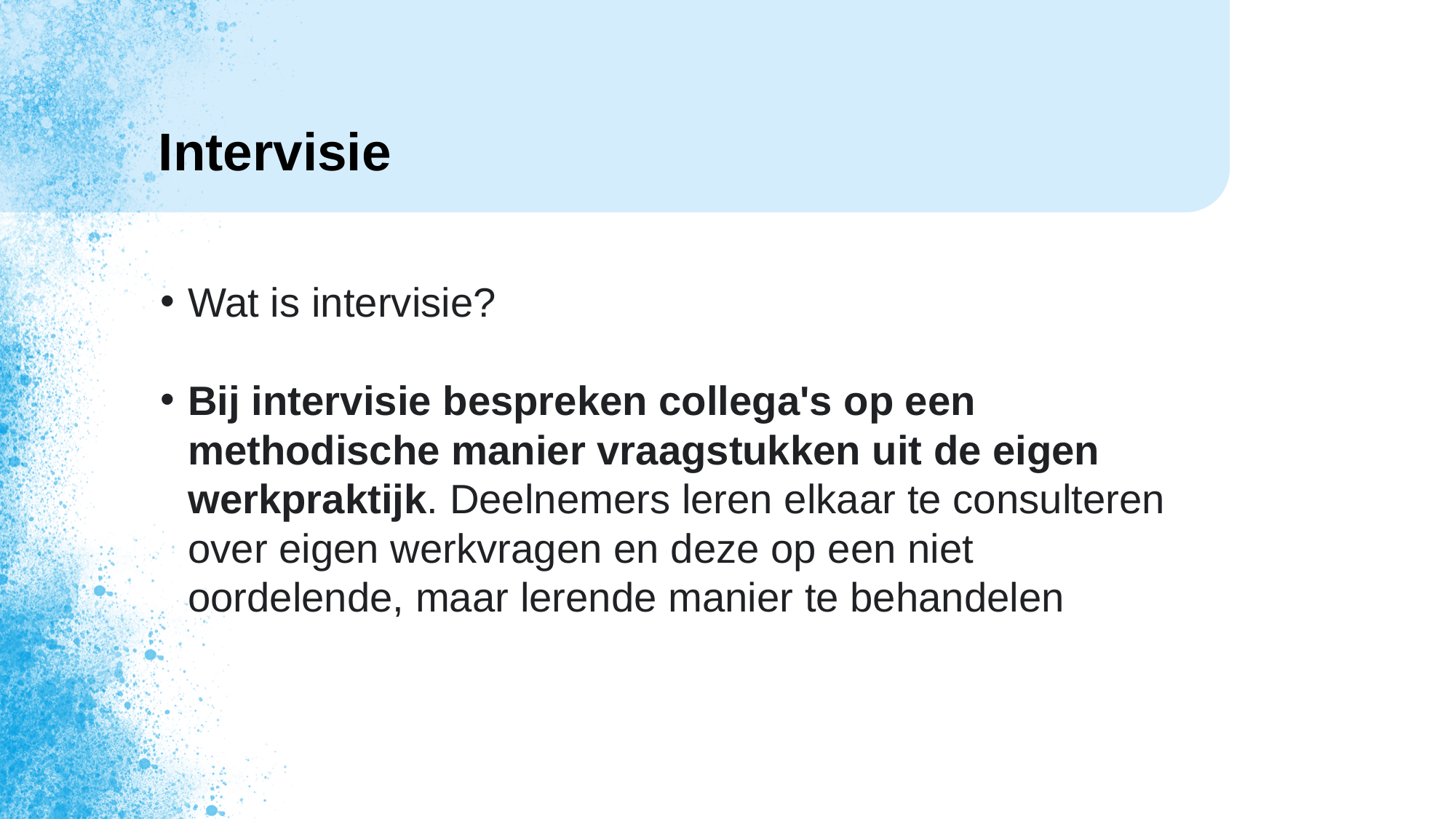

# Intervisie
Wat is intervisie?

Bij intervisie bespreken collega's op een methodische manier vraagstukken uit de eigen werkpraktijk. Deelnemers leren elkaar te consulteren over eigen werkvragen en deze op een niet oordelende, maar lerende manier te behandelen